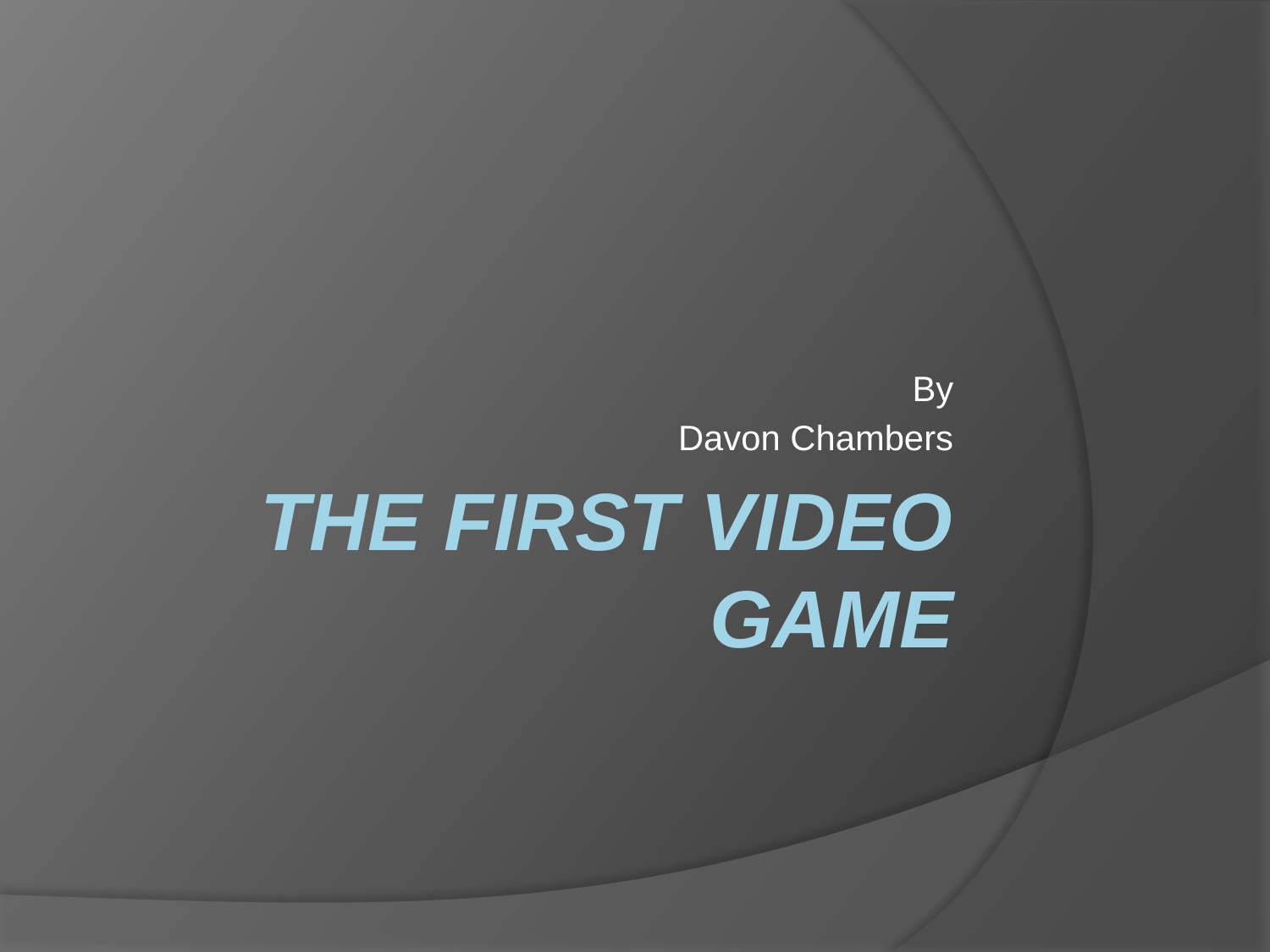

By
Davon Chambers
# The First Video Game